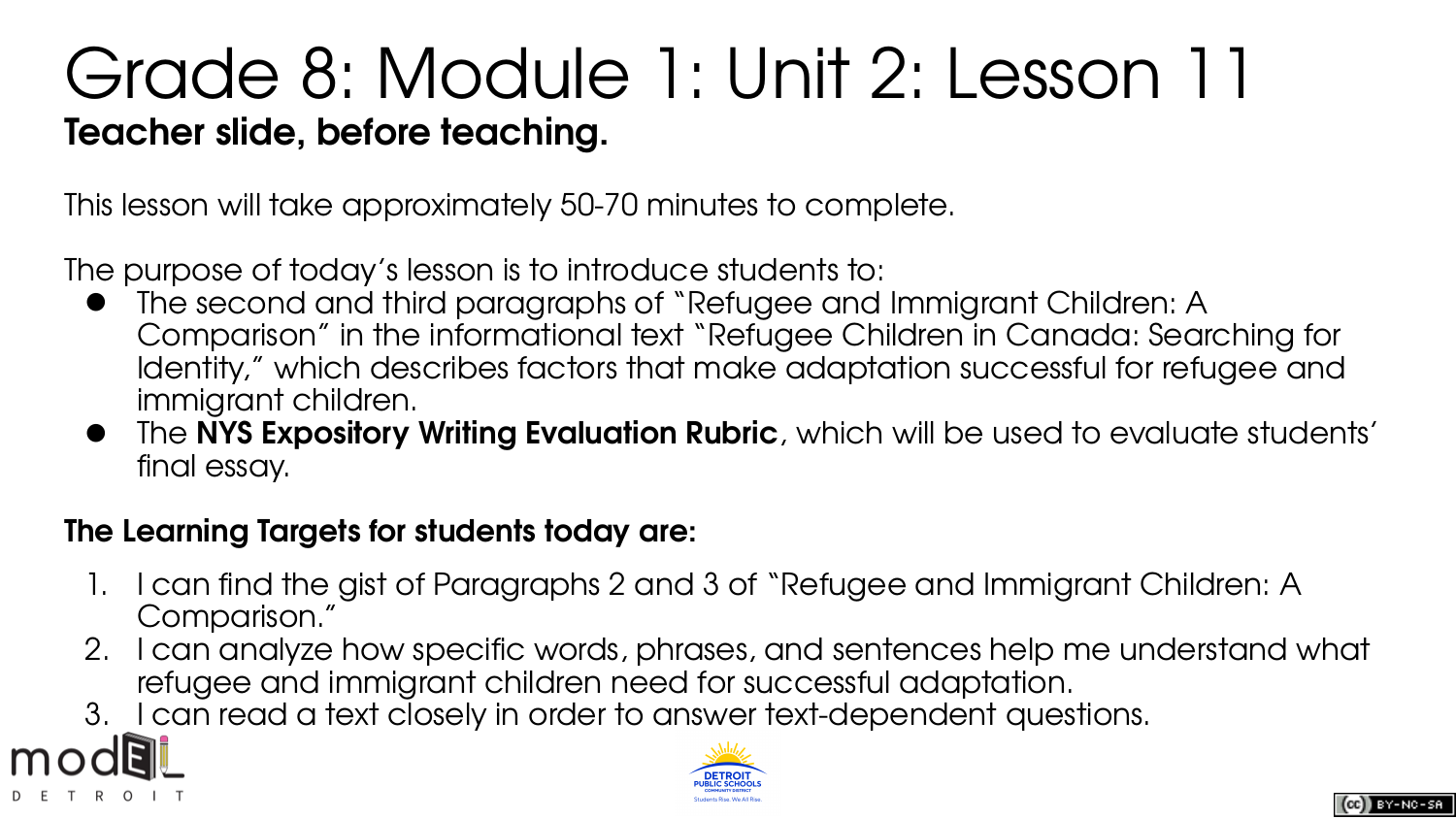

# Grade 8: Module 1: Unit 2: Lesson 11
Teacher slide, before teaching.
This lesson will take approximately 50-70 minutes to complete.

The purpose of today’s lesson is to introduce students to:
The second and third paragraphs of “Refugee and Immigrant Children: A Comparison” in the informational text “Refugee Children in Canada: Searching for Identity,” which describes factors that make adaptation successful for refugee and immigrant children.
The NYS Expository Writing Evaluation Rubric, which will be used to evaluate students’ final essay.

The Learning Targets for students today are:
I can find the gist of Paragraphs 2 and 3 of “Refugee and Immigrant Children: A Comparison.”
I can analyze how specific words, phrases, and sentences help me understand what refugee and immigrant children need for successful adaptation.
I can read a text closely in order to answer text-dependent questions.